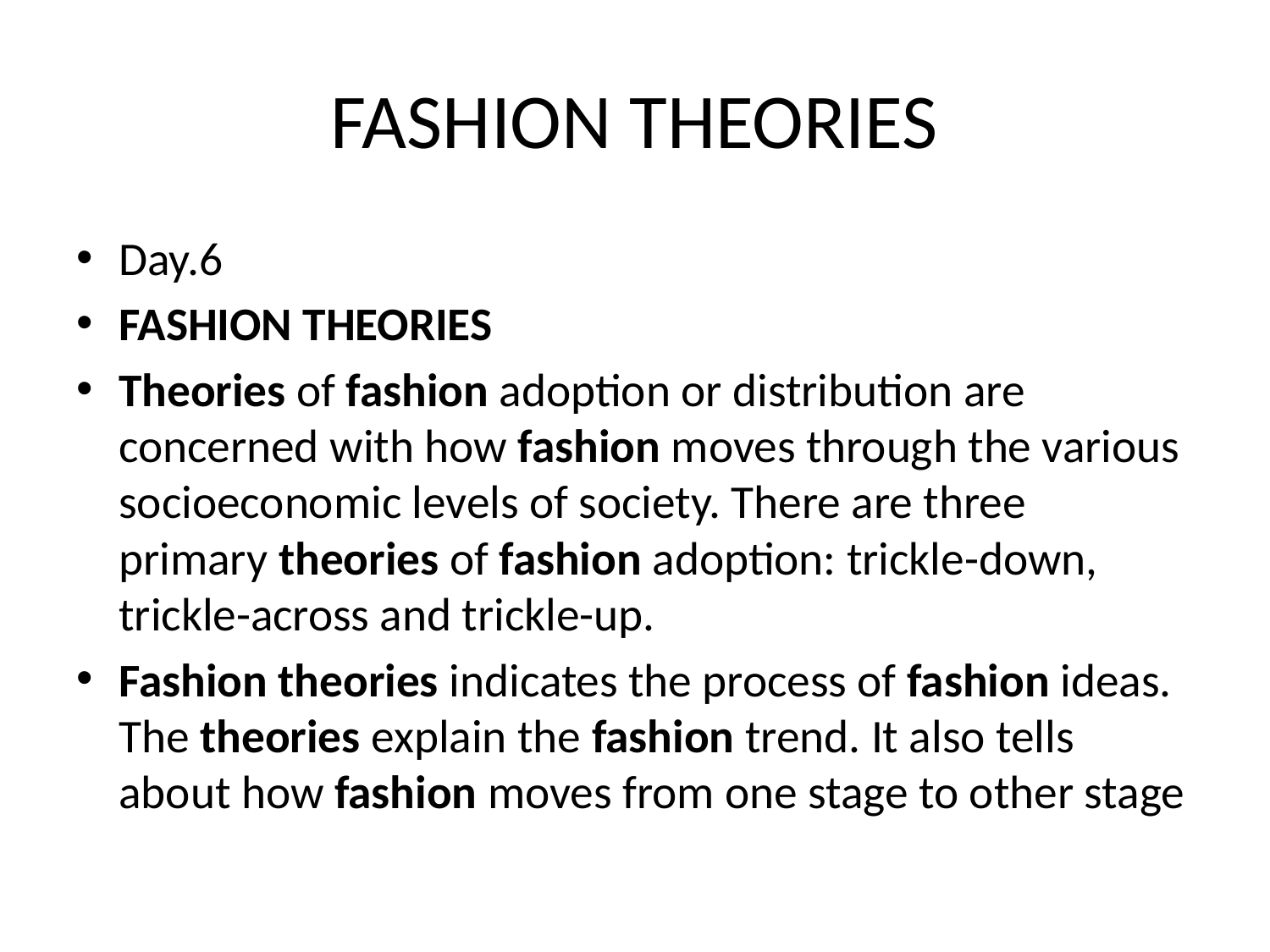

# FASHION THEORIES
Day.6
FASHION THEORIES
Theories of fashion adoption or distribution are concerned with how fashion moves through the various socioeconomic levels of society. There are three primary theories of fashion adoption: trickle-down, trickle-across and trickle-up.
Fashion theories indicates the process of fashion ideas. The theories explain the fashion trend. It also tells about how fashion moves from one stage to other stage